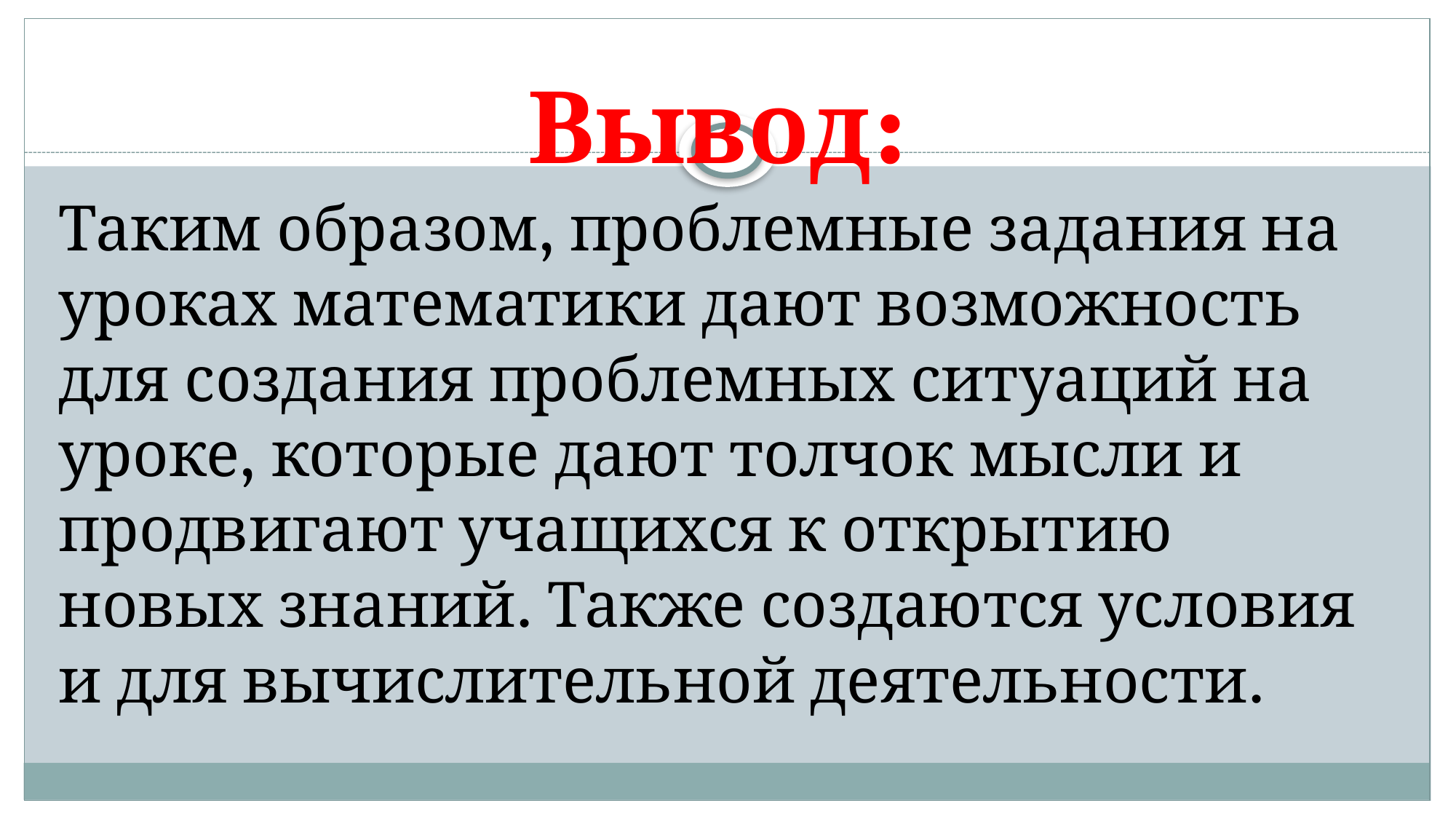

# Вывод:
Таким образом, проблемные задания на уроках математики дают возможность для создания проблемных ситуаций на уроке, которые дают толчок мысли и продвигают учащихся к открытию новых знаний. Также создаются условия и для вычислительной деятельности.